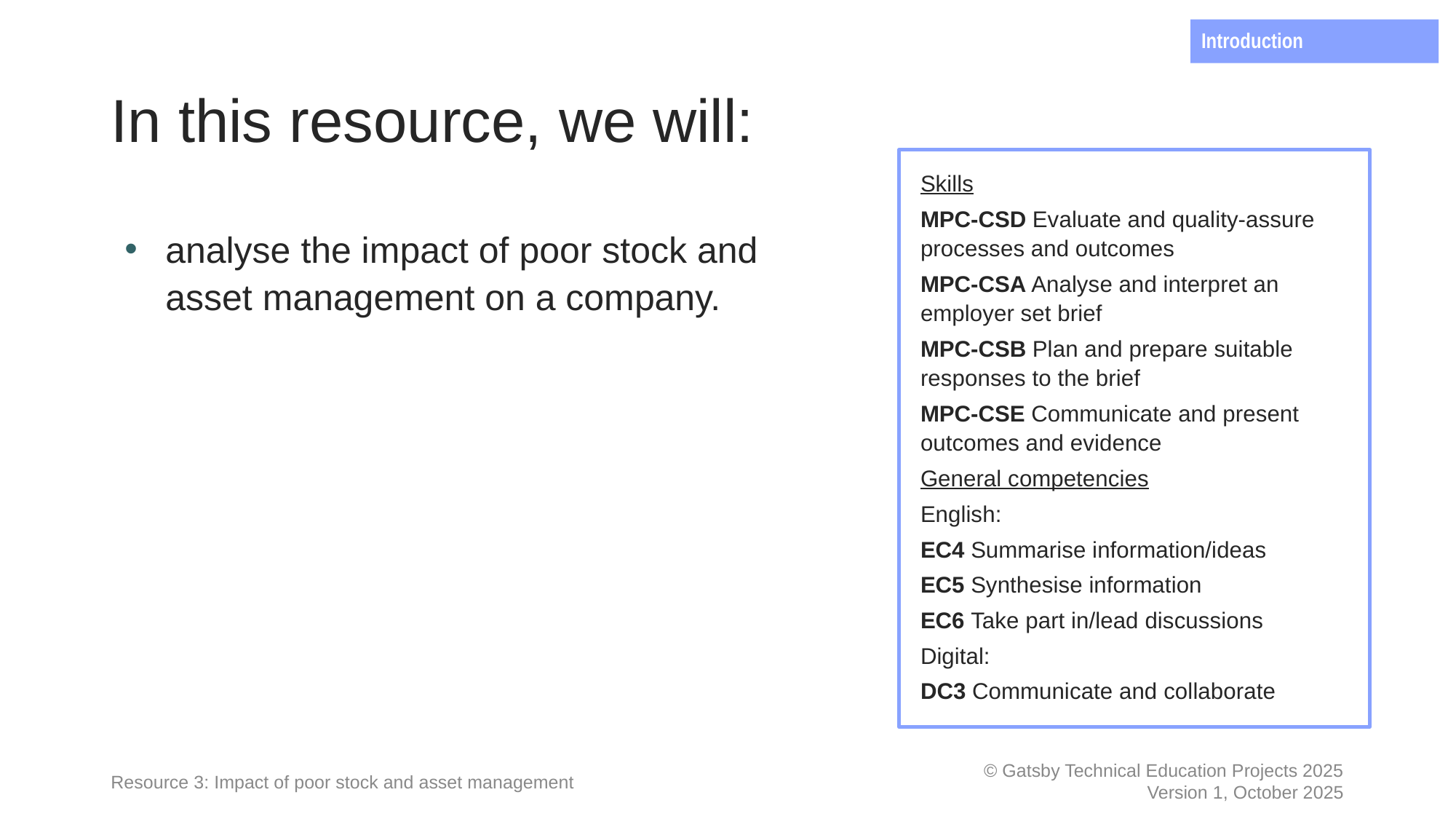

Introduction
# In this resource, we will:
Skills
MPC-CSD Evaluate and quality-assure processes and outcomes
MPC-CSA Analyse and interpret an employer set brief
MPC-CSB Plan and prepare suitable responses to the brief
MPC-CSE Communicate and present outcomes and evidence
General competencies
English:
EC4 Summarise information/ideas
EC5 Synthesise information
EC6 Take part in/lead discussions
Digital:
DC3 Communicate and collaborate
analyse the impact of poor stock and asset management on a company.
Resource 3: Impact of poor stock and asset management